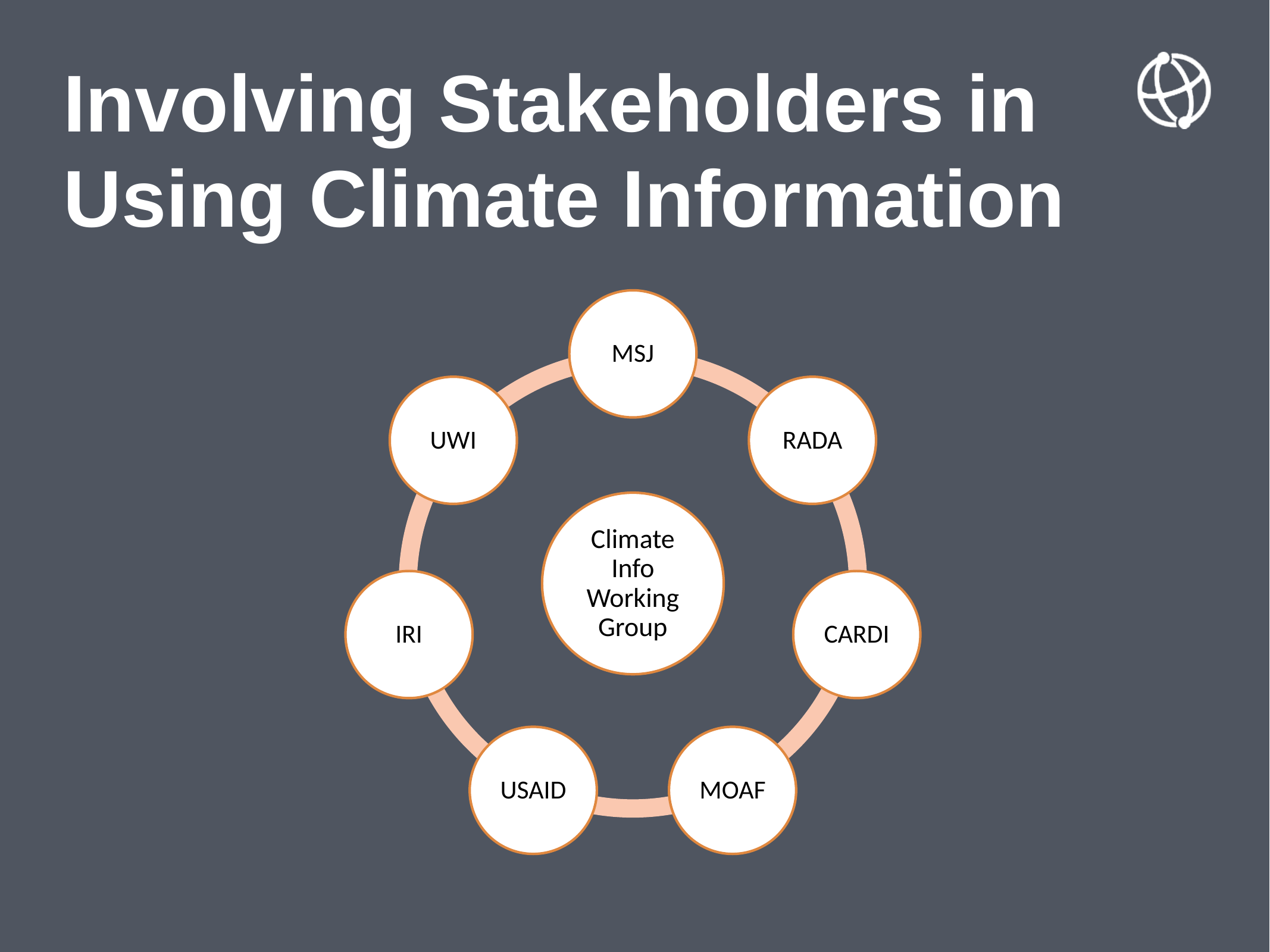

Involving Stakeholders in Using Climate Information

Climate Info Working Group
MSJ
RADA
CARDI
MOAF
USAID
IRI
UWI